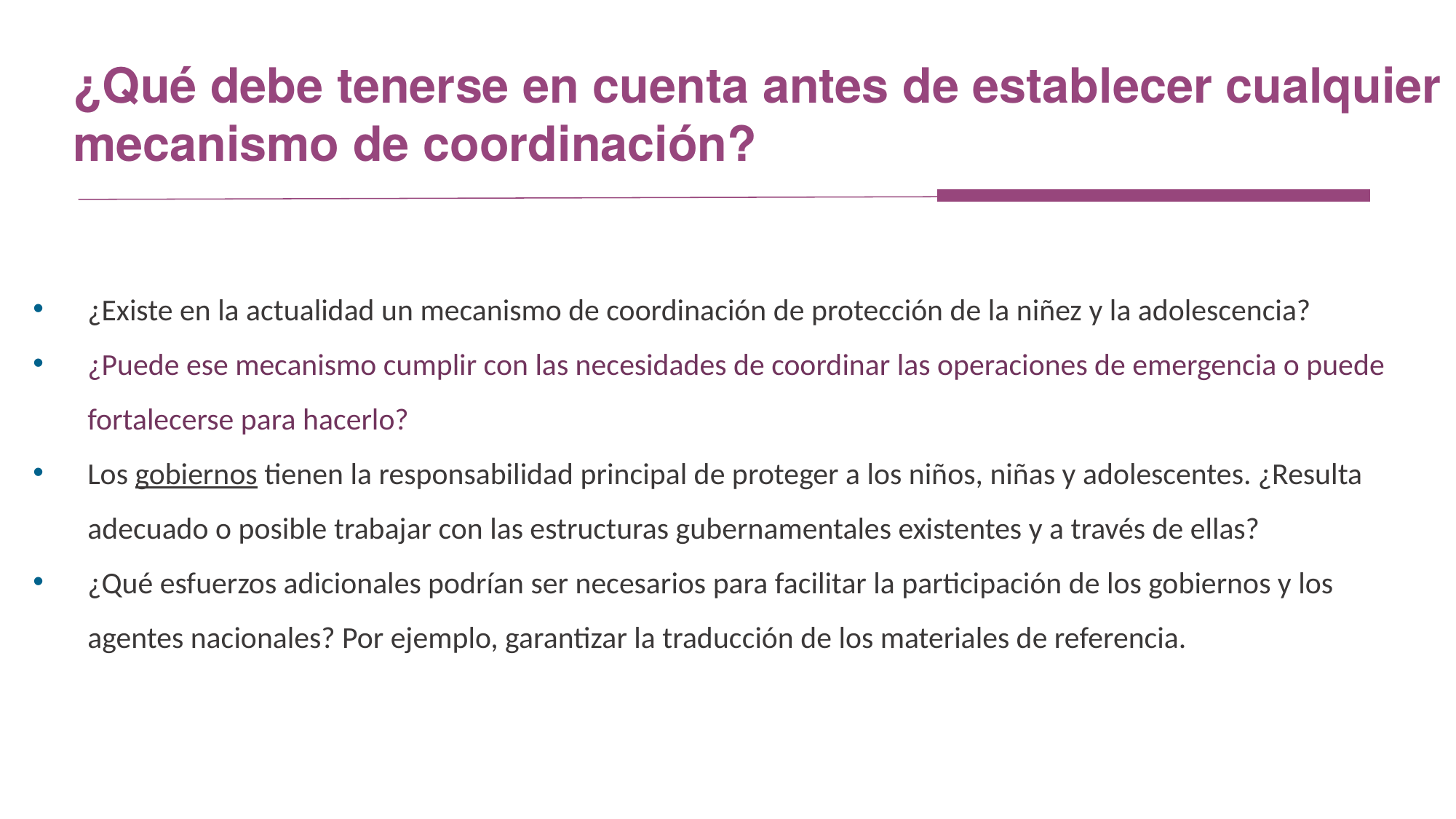

¿Qué debe tenerse en cuenta antes de establecer cualquier mecanismo de coordinación?
¿Existe en la actualidad un mecanismo de coordinación de protección de la niñez y la adolescencia?
¿Puede ese mecanismo cumplir con las necesidades de coordinar las operaciones de emergencia o puede fortalecerse para hacerlo?
Los gobiernos tienen la responsabilidad principal de proteger a los niños, niñas y adolescentes. ¿Resulta adecuado o posible trabajar con las estructuras gubernamentales existentes y a través de ellas?
¿Qué esfuerzos adicionales podrían ser necesarios para facilitar la participación de los gobiernos y los agentes nacionales? Por ejemplo, garantizar la traducción de los materiales de referencia.